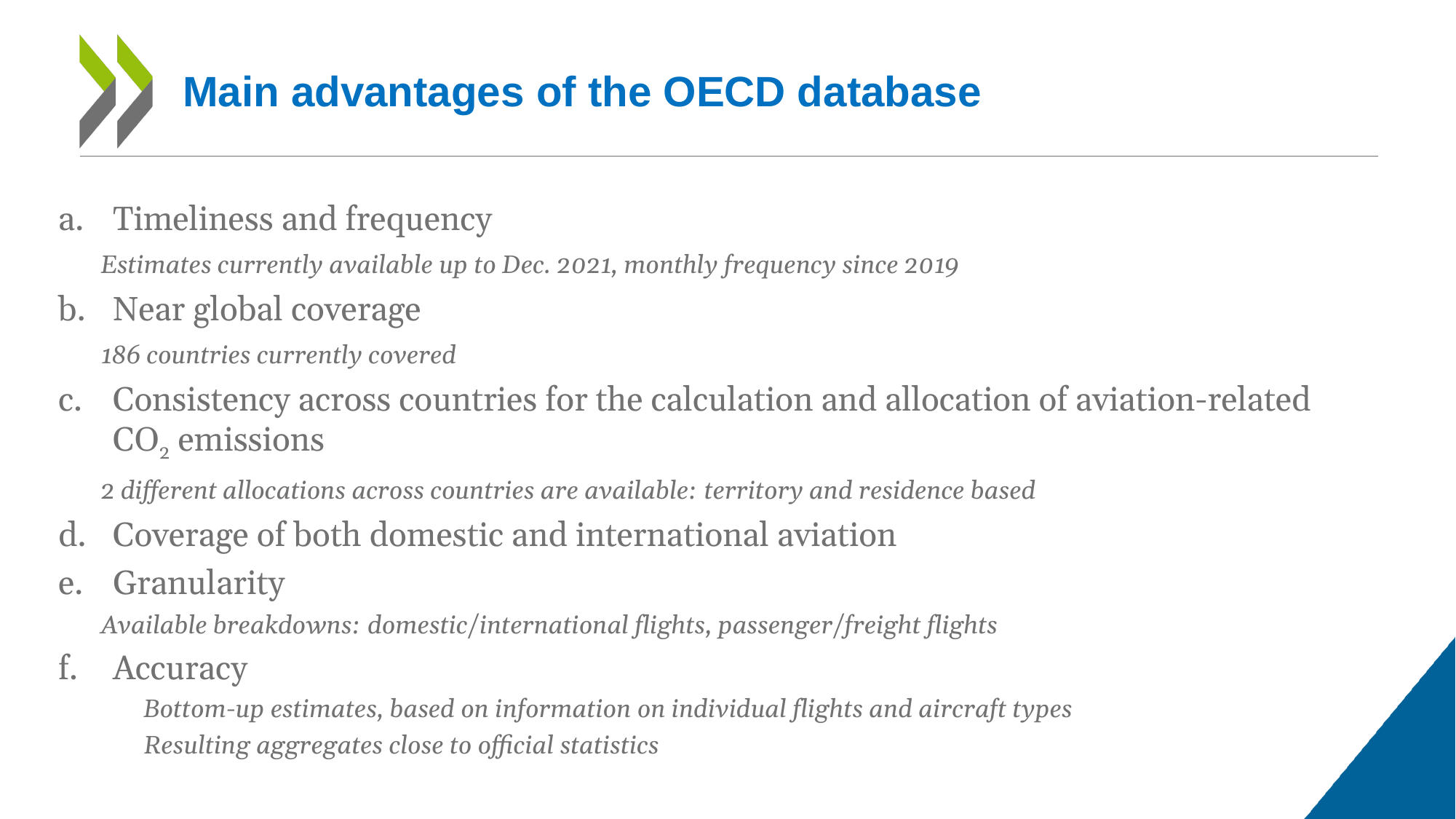

# Main advantages of the OECD database
Timeliness and frequency
	Estimates currently available up to Dec. 2021, monthly frequency since 2019
Near global coverage
	186 countries currently covered
Consistency across countries for the calculation and allocation of aviation-related CO2 emissions
	2 different allocations across countries are available: territory and residence based
Coverage of both domestic and international aviation
Granularity
	Available breakdowns: domestic/international flights, passenger/freight flights
Accuracy
Bottom-up estimates, based on information on individual flights and aircraft types
Resulting aggregates close to official statistics